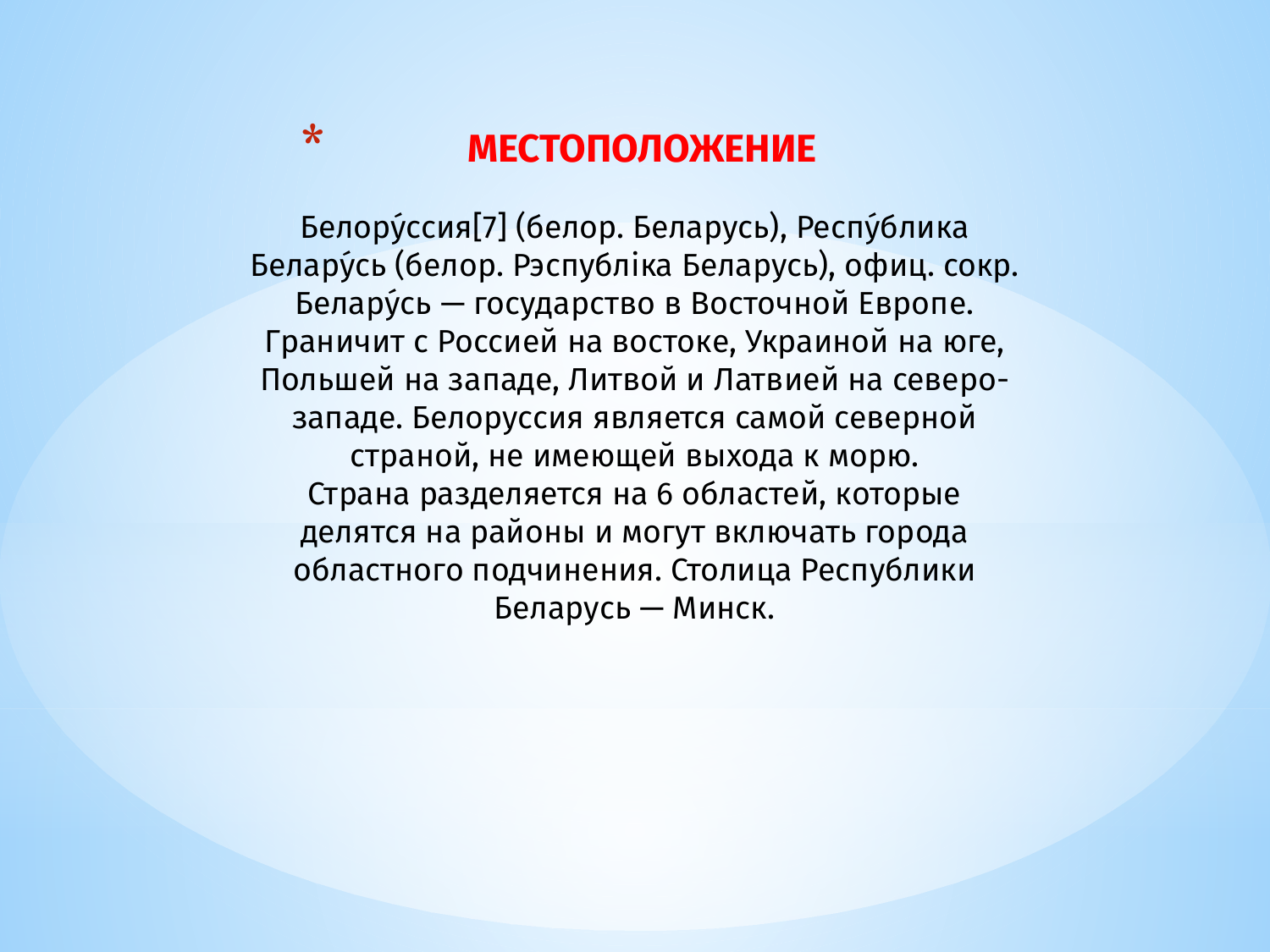

# МЕСТОПОЛОЖЕНИЕ
Белору́ссия[7] (белор. Беларусь), Респу́блика Белару́сь (белор. Рэспубліка Беларусь), офиц. сокр. Белару́сь — государство в Восточной Европе. Граничит с Россией на востоке, Украиной на юге, Польшей на западе, Литвой и Латвией на северо-западе. Белоруссия является самой северной страной, не имеющей выхода к морю.
Страна разделяется на 6 областей, которые делятся на районы и могут включать города областного подчинения. Столица Республики Беларусь — Минск.